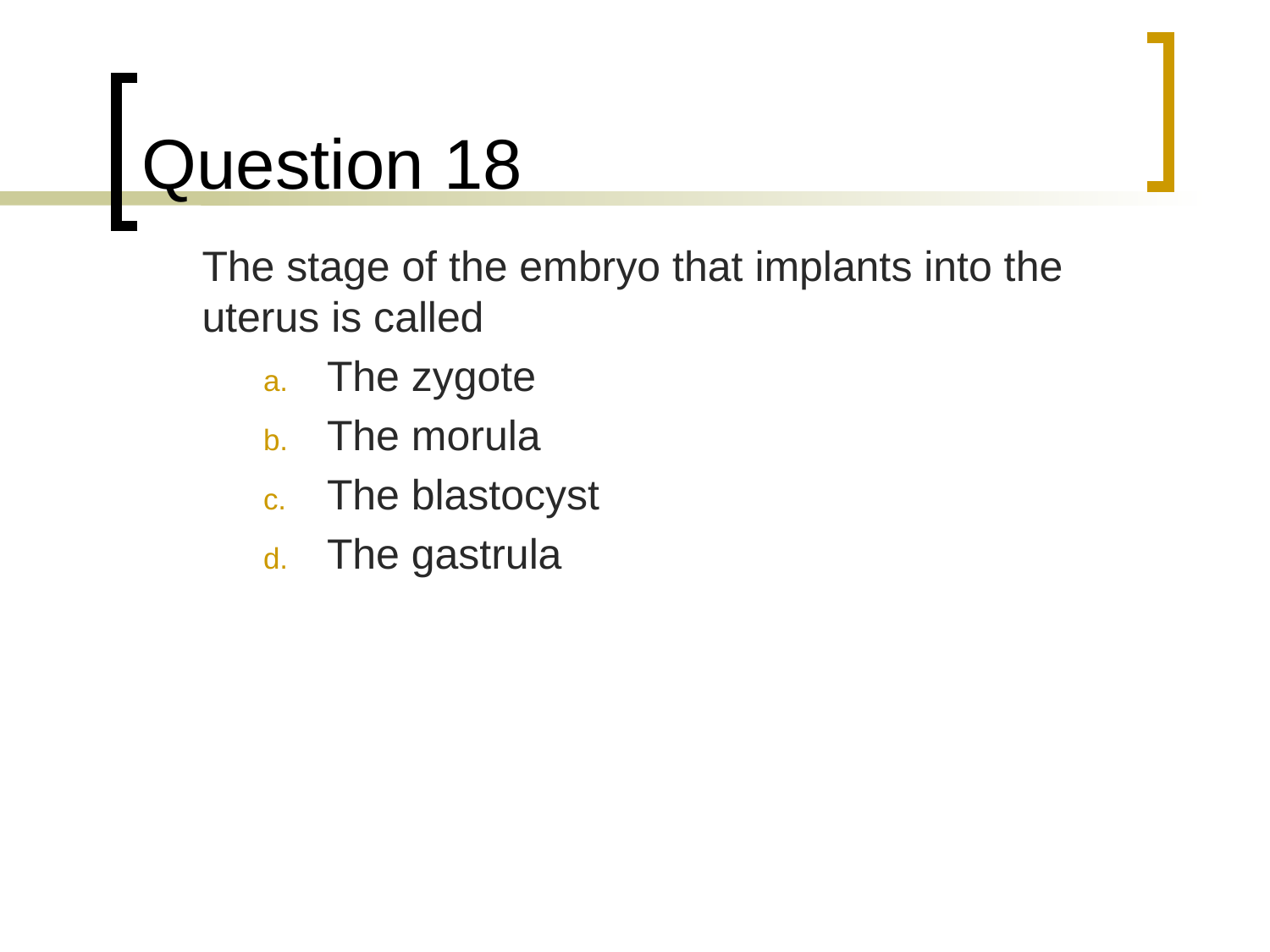

# Question 18
	The stage of the embryo that implants into the uterus is called
The zygote
The morula
The blastocyst
The gastrula